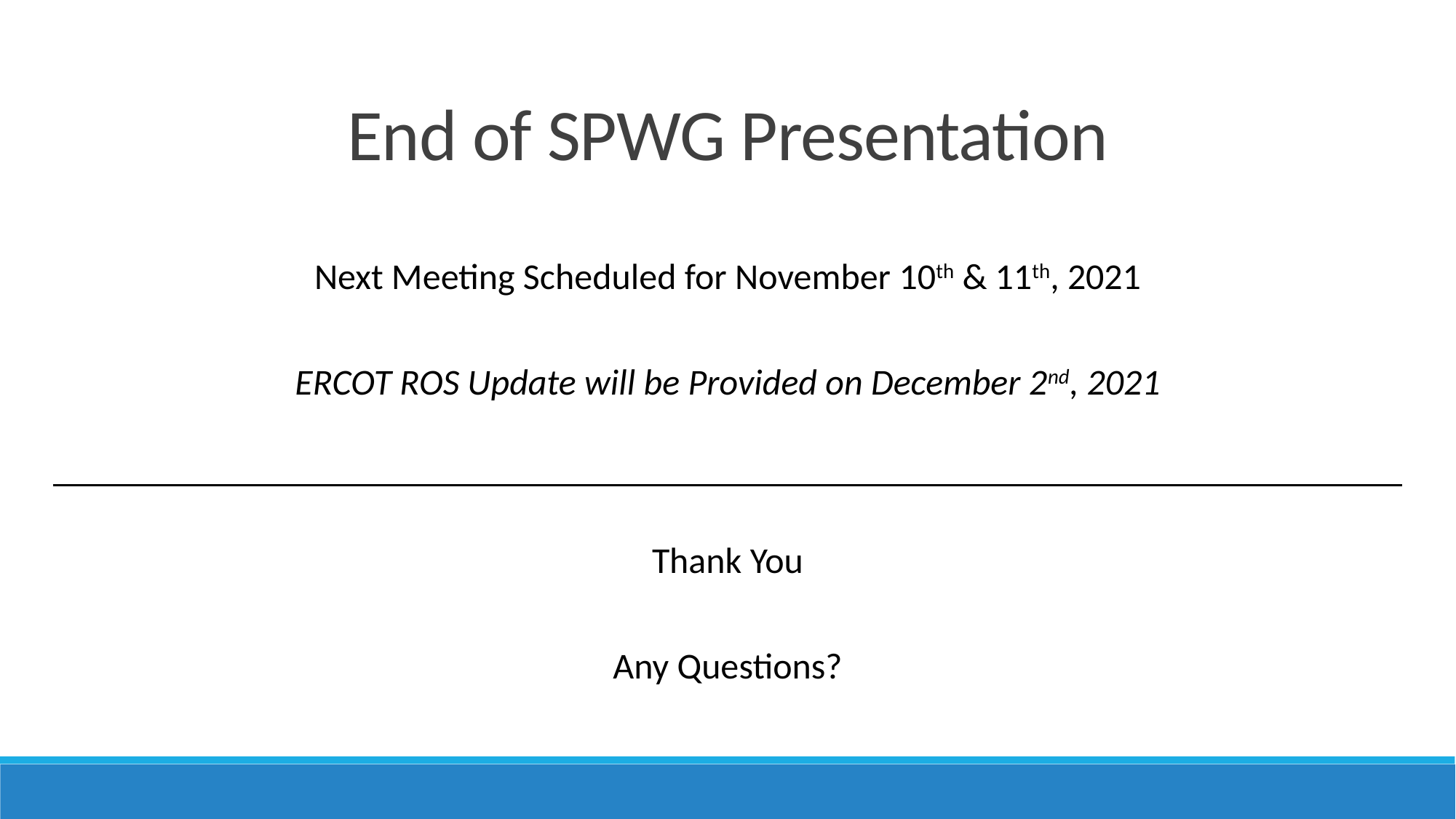

End of SPWG Presentation
Next Meeting Scheduled for November 10th & 11th, 2021

ERCOT ROS Update will be Provided on December 2nd, 2021
Thank You

Any Questions?